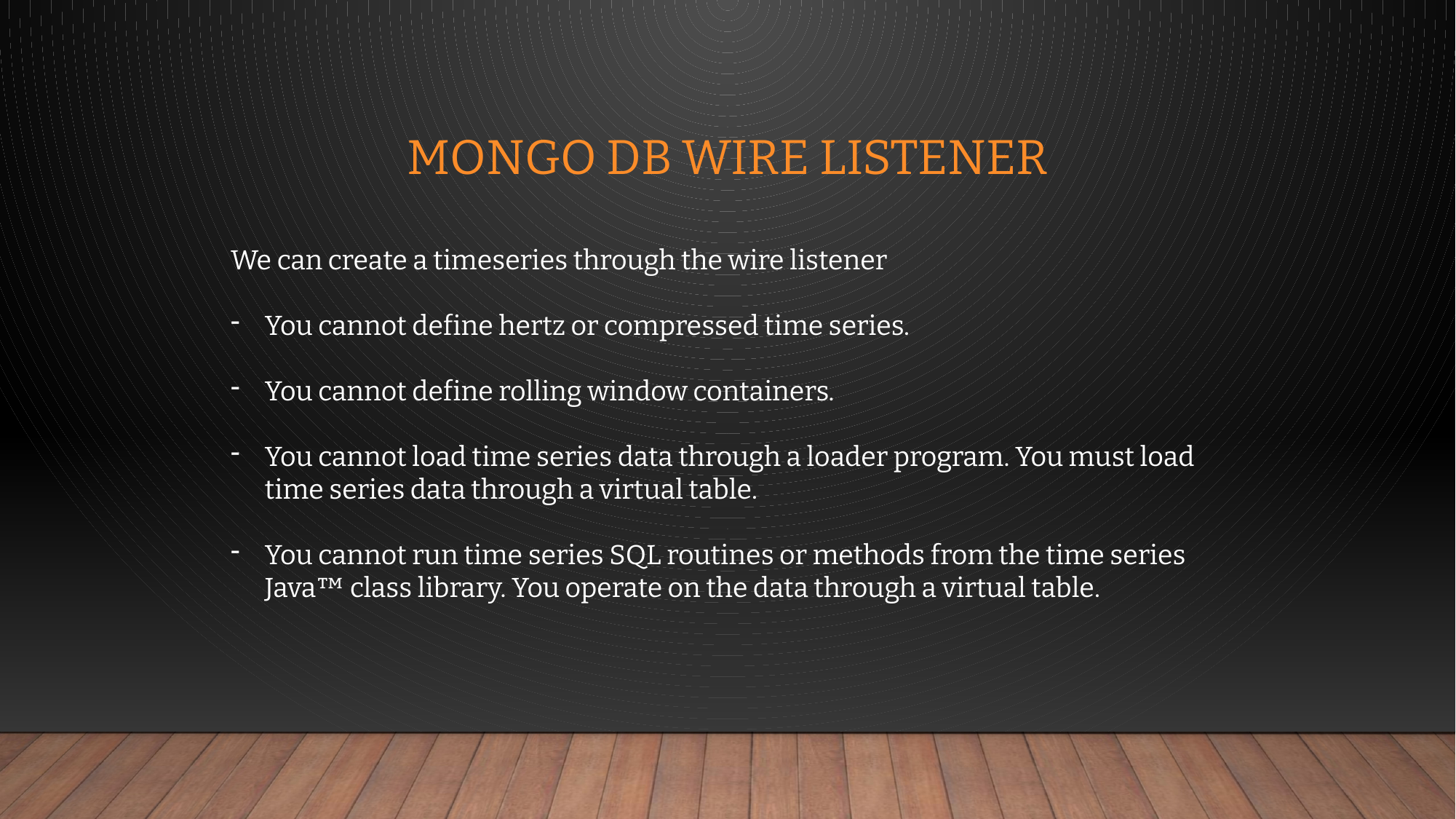

# MONGO DB WIRE LISTENER
We can create a timeseries through the wire listener

You cannot define hertz or compressed time series.

You cannot define rolling window containers.

You cannot load time series data through a loader program. You must load time series data through a virtual table.

You cannot run time series SQL routines or methods from the time series Java™ class library. You operate on the data through a virtual table.